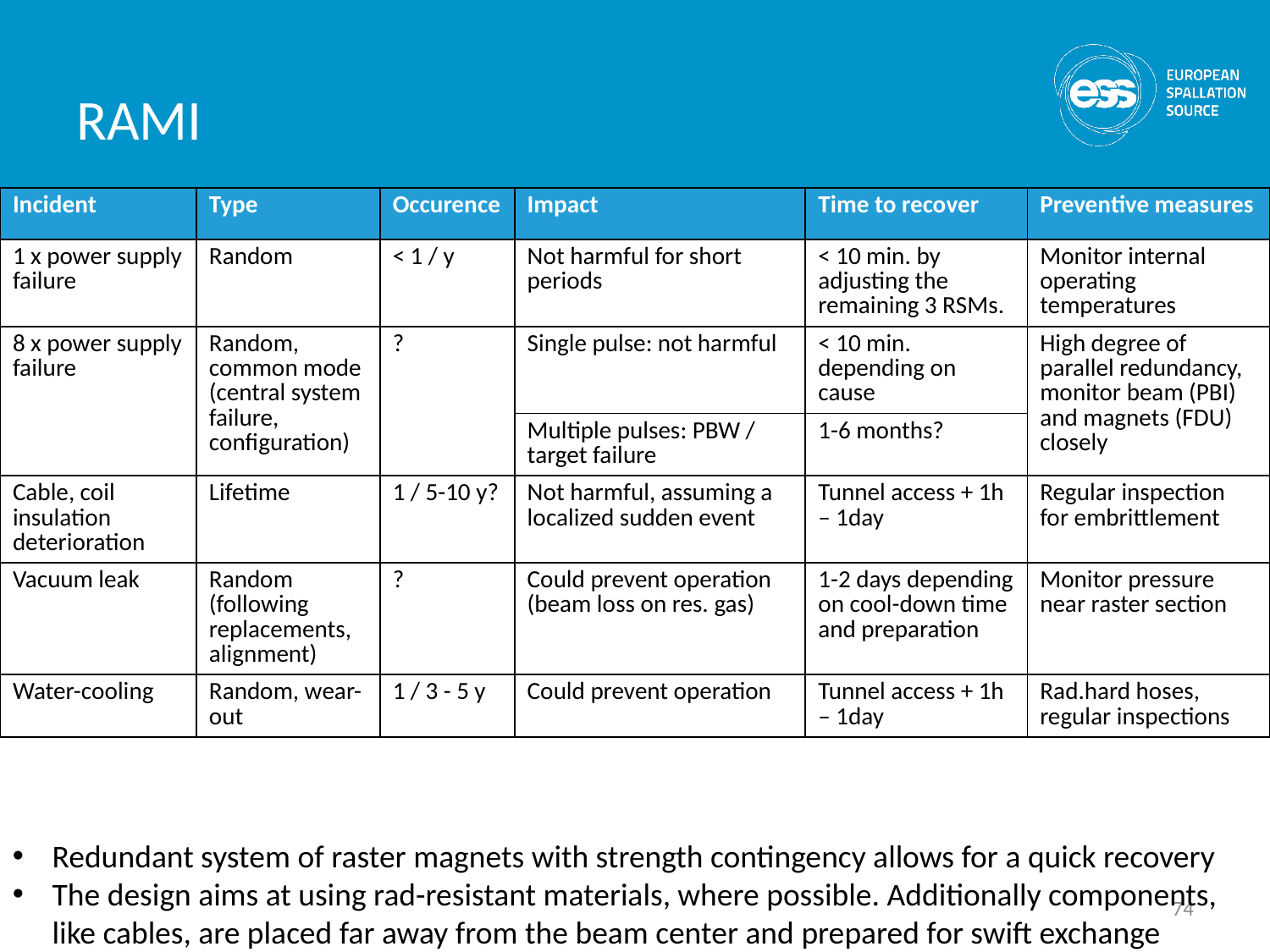

# RAMI
| Incident | Type | Occurence | Impact | Time to recover | Preventive measures |
| --- | --- | --- | --- | --- | --- |
| 1 x power supply failure | Random | < 1 / y | Not harmful for short periods | < 10 min. by adjusting the remaining 3 RSMs. | Monitor internal operating temperatures |
| 8 x power supply failure | Random, common mode (central system failure, configuration) | ? | Single pulse: not harmful | < 10 min. depending on cause | High degree of parallel redundancy, monitor beam (PBI) and magnets (FDU) closely |
|  |  |  | Multiple pulses: PBW / target failure | 1-6 months? |  |
| Cable, coil insulation deterioration | Lifetime | 1 / 5-10 y? | Not harmful, assuming a localized sudden event | Tunnel access + 1h – 1day | Regular inspection for embrittlement |
| Vacuum leak | Random (following replacements, alignment) | ? | Could prevent operation (beam loss on res. gas) | 1-2 days depending on cool-down time and preparation | Monitor pressure near raster section |
| Water-cooling | Random, wear-out | 1 / 3 - 5 y | Could prevent operation | Tunnel access + 1h – 1day | Rad.hard hoses, regular inspections |
Redundant system of raster magnets with strength contingency allows for a quick recovery
The design aims at using rad-resistant materials, where possible. Additionally components, like cables, are placed far away from the beam center and prepared for swift exchange
74